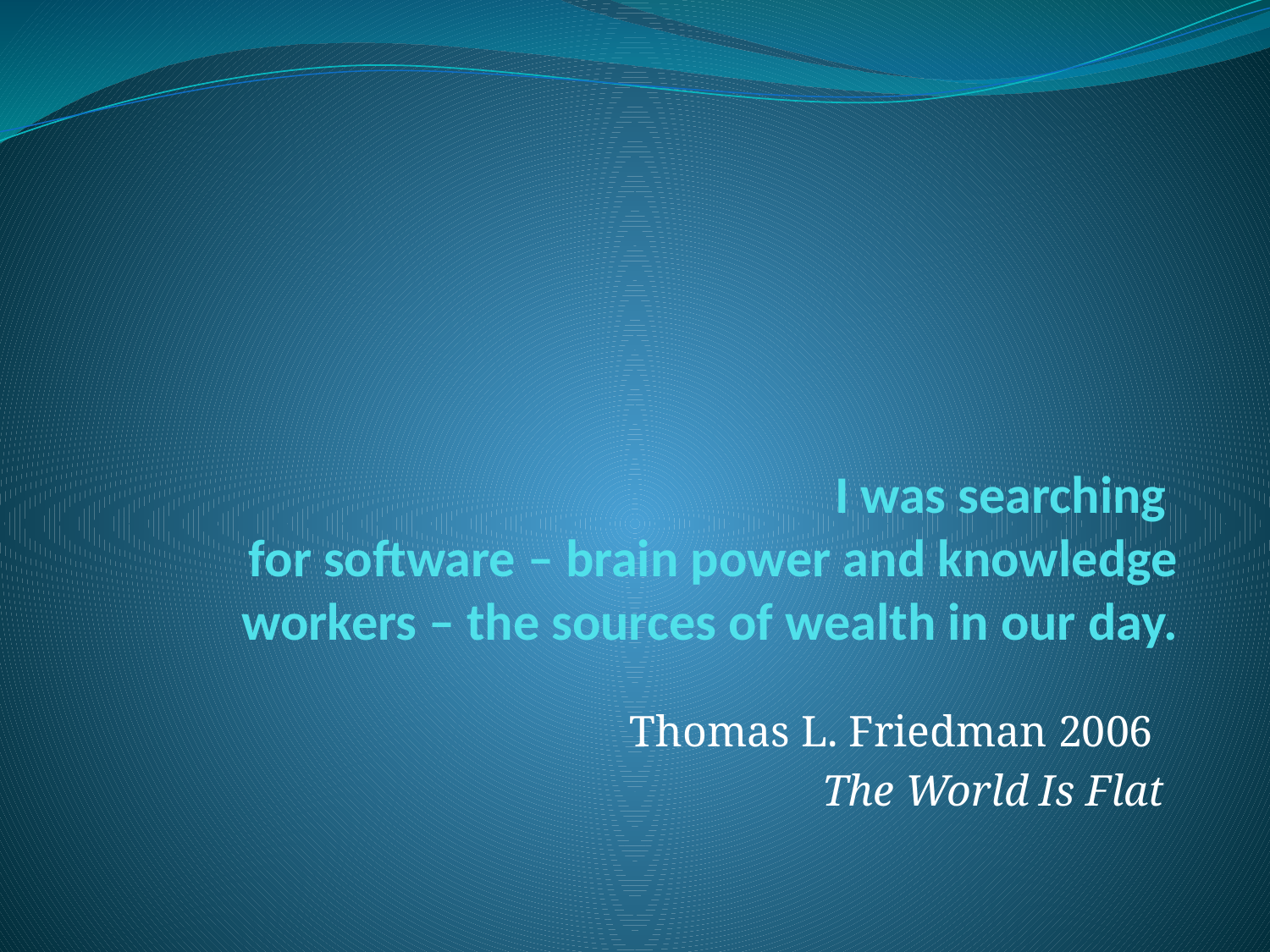

# I was searching for software – brain power and knowledge workers – the sources of wealth in our day.
Thomas L. Friedman 2006
The World Is Flat